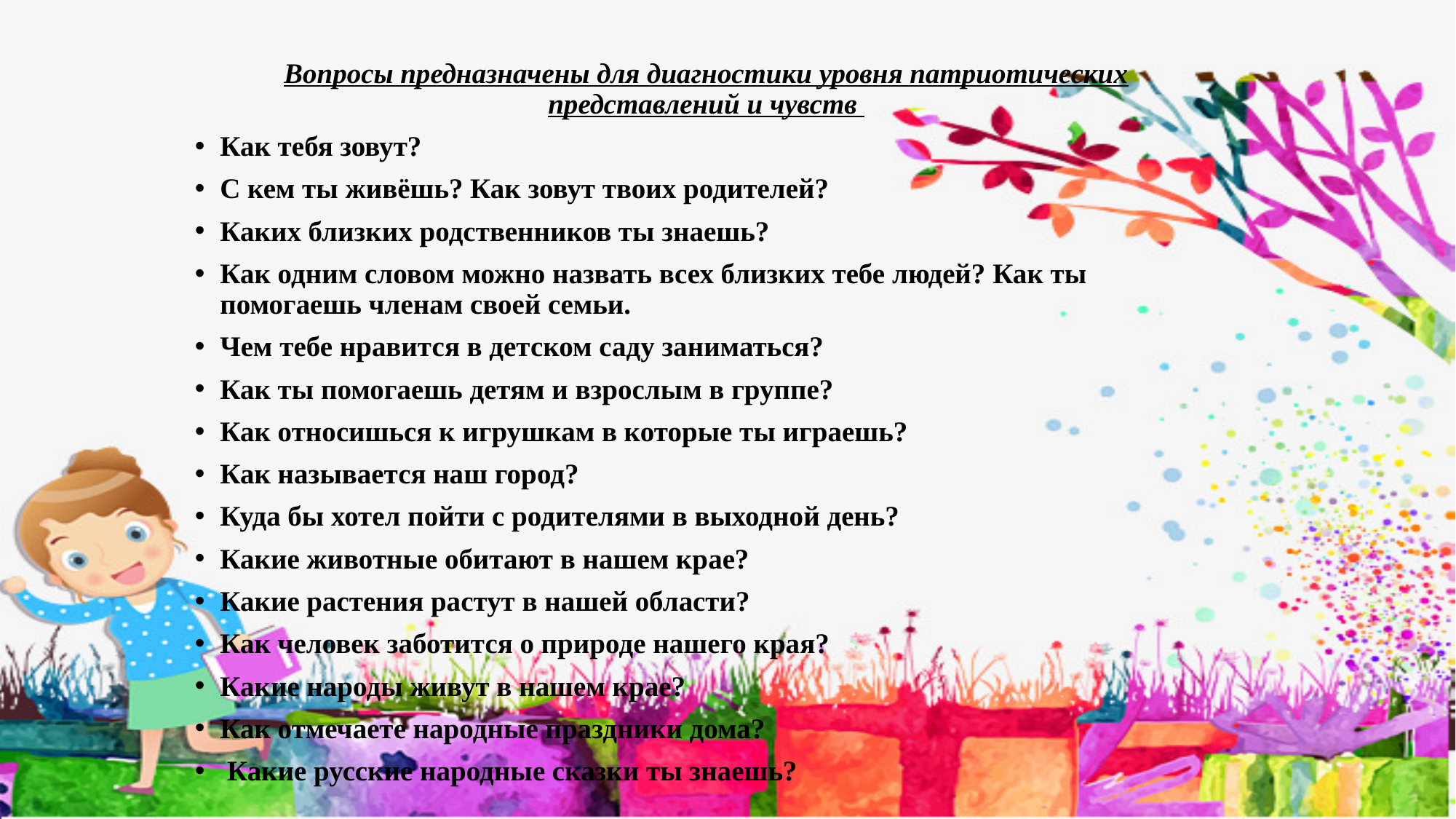

#
Вопросы предназначены для диагностики уровня патриотических представлений и чувств
Как тебя зовут?
С кем ты живёшь? Как зовут твоих родителей?
Каких близких родственников ты знаешь?
Как одним словом можно назвать всех близких тебе людей? Как ты помогаешь членам своей семьи.
Чем тебе нравится в детском саду заниматься?
Как ты помогаешь детям и взрослым в группе?
Как относишься к игрушкам в которые ты играешь?
Как называется наш город?
Куда бы хотел пойти с родителями в выходной день?
Какие животные обитают в нашем крае?
Какие растения растут в нашей области?
Как человек заботится о природе нашего края?
Какие народы живут в нашем крае?
Как отмечаете народные праздники дома?
 Какие русские народные сказки ты знаешь?